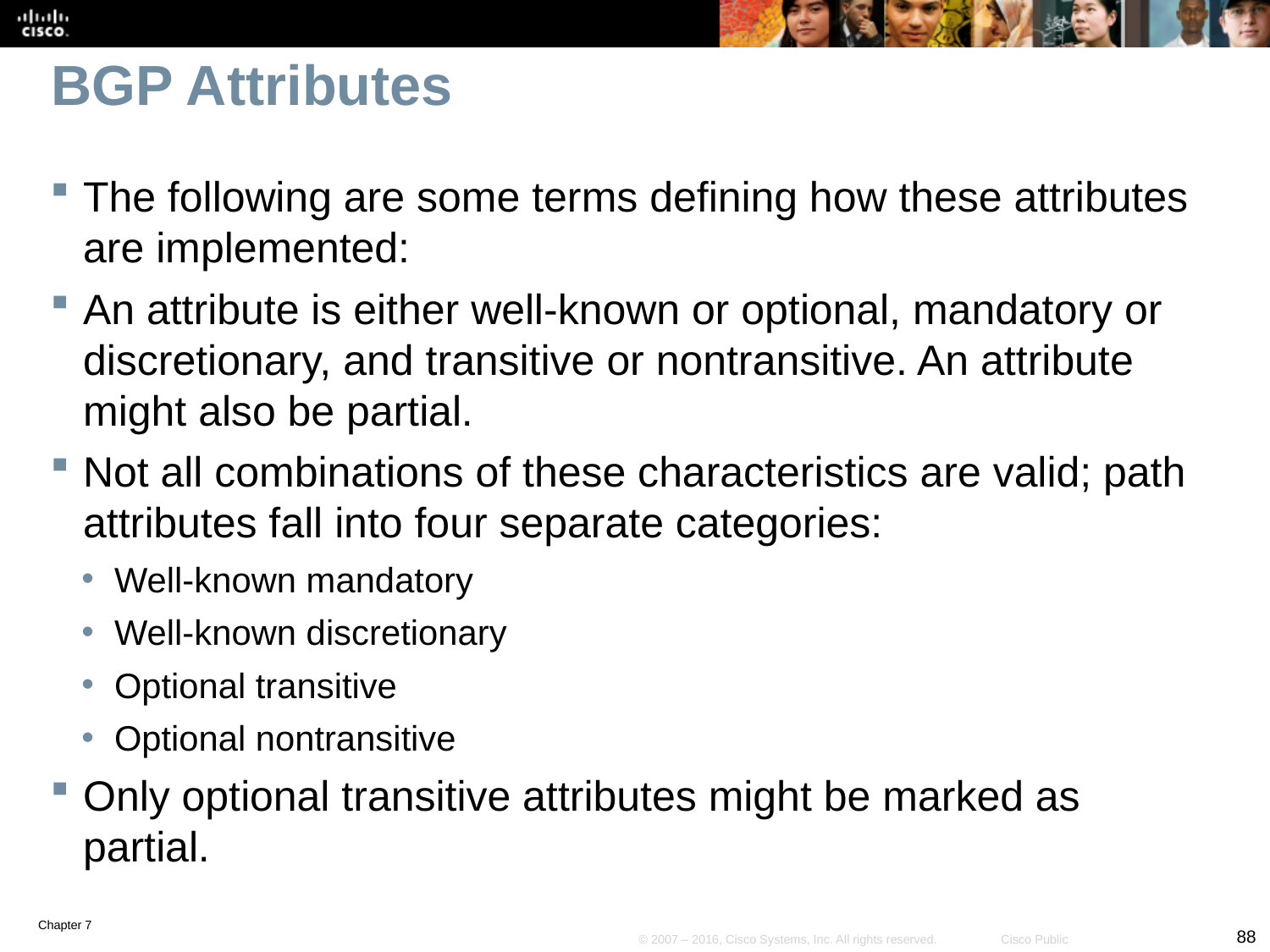

# BGP Attributes
The following are some terms defining how these attributes are implemented:
An attribute is either well-known or optional, mandatory or discretionary, and transitive or nontransitive. An attribute might also be partial.
Not all combinations of these characteristics are valid; path attributes fall into four separate categories:
Well-known mandatory
Well-known discretionary
Optional transitive
Optional nontransitive
Only optional transitive attributes might be marked as partial.